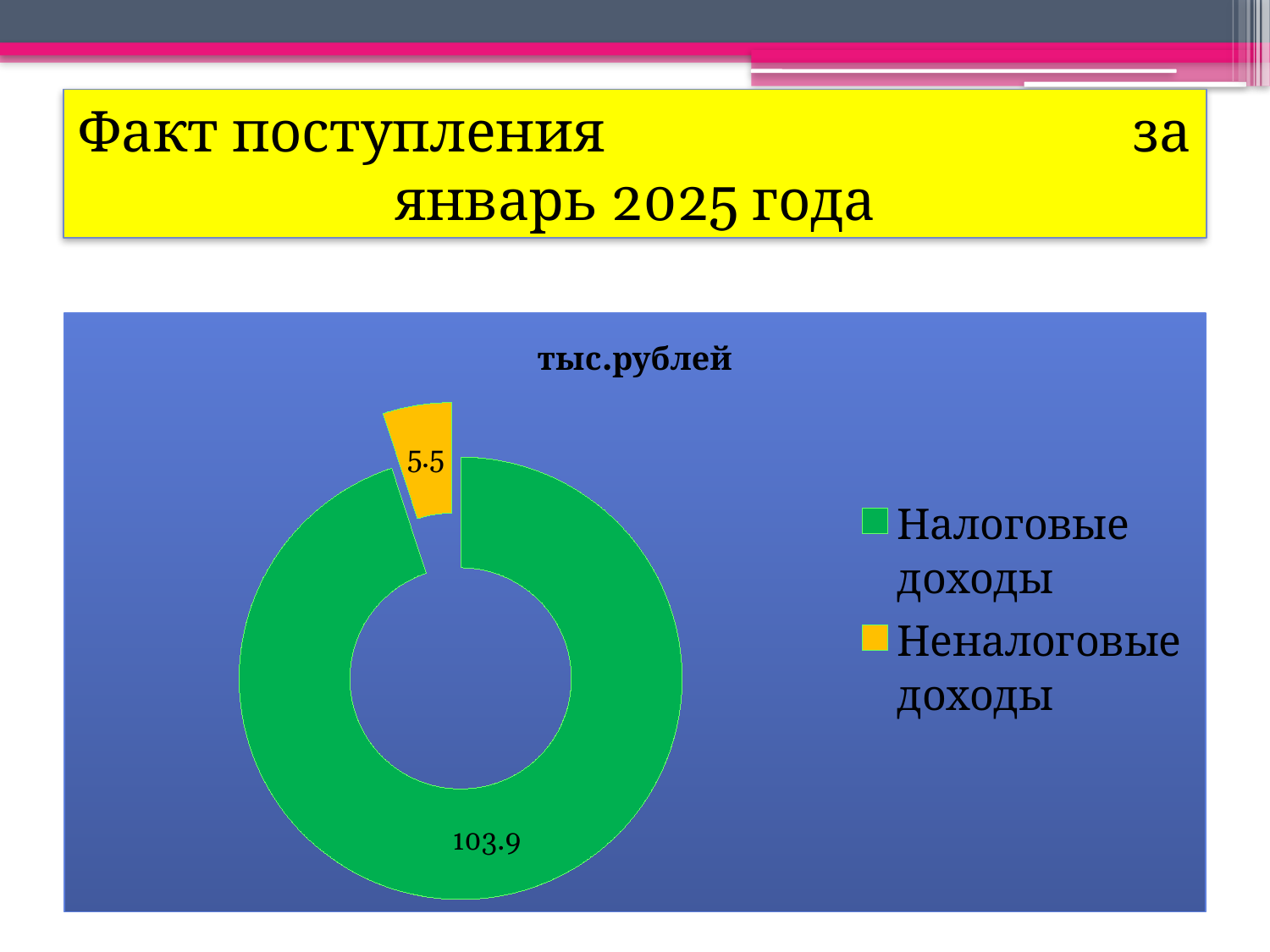

# Факт поступления                                       за январь 2025 года

### Chart: тыс.рублей

| Category | тыс.рублей |
|---|---|
| Налоговые доходы | 103.9 |
| Неналоговые доходы | 5.5 |